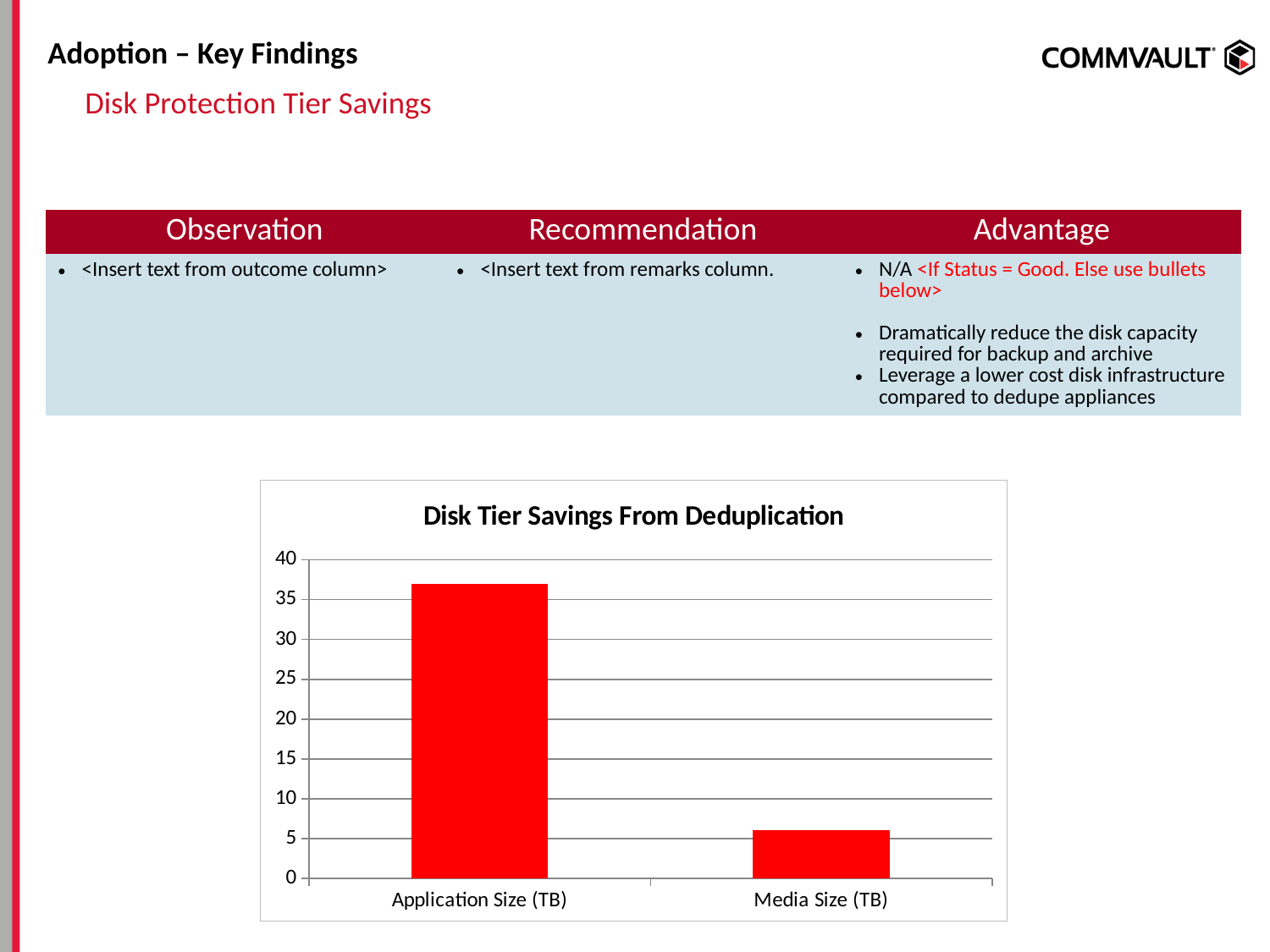

# Adoption – Key Findings
Disk Protection Tier Savings
| Observation | Recommendation | Advantage |
| --- | --- | --- |
| <Insert text from outcome column> | <Insert text from remarks column. | N/A <If Status = Good. Else use bullets below> Dramatically reduce the disk capacity required for backup and archive Leverage a lower cost disk infrastructure compared to dedupe appliances |

### Chart: Disk Tier Savings From Deduplication

| Category | Disk Tier Savings From Simpana Deduplication |
|---|---|
| Application Size (TB) | 37.0 |
| Media Size (TB) | 6.0 |